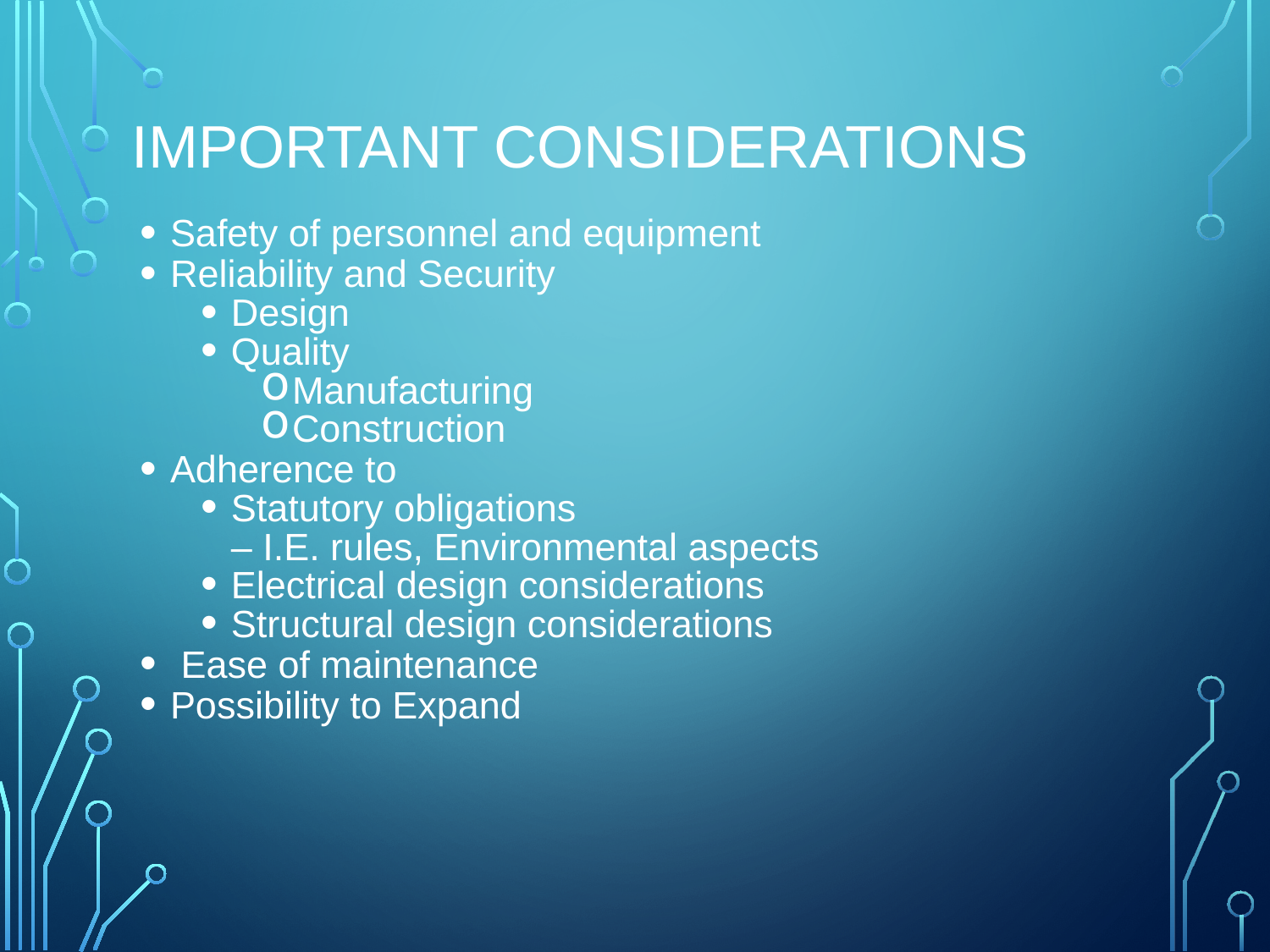

# Important considerations
Safety of personnel and equipment
Reliability and Security
Design
Quality
Manufacturing
Construction
Adherence to
Statutory obligations
	– I.E. rules, Environmental aspects
Electrical design considerations
Structural design considerations
 Ease of maintenance
Possibility to Expand